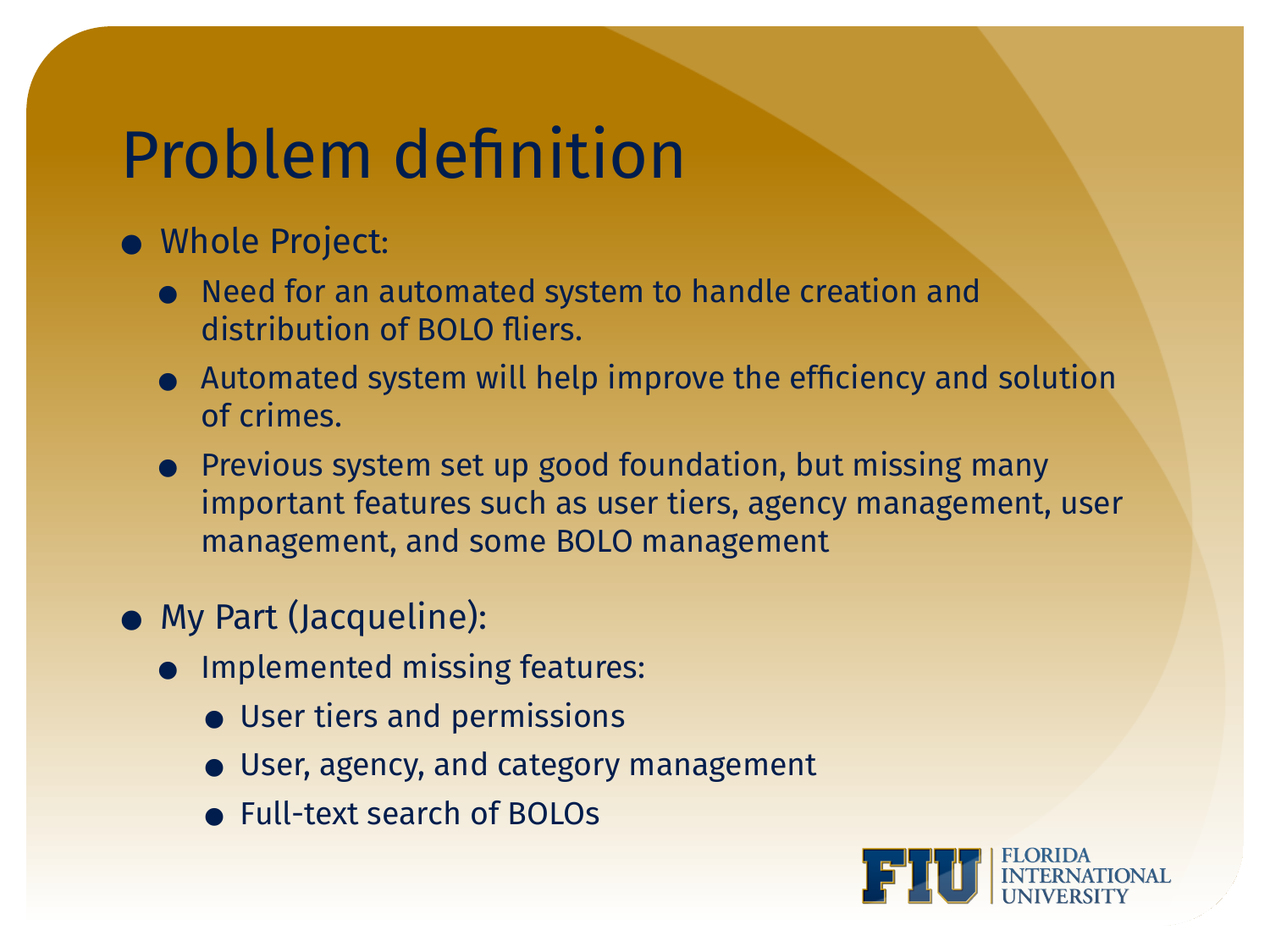

# Problem definition
Whole Project:
Need for an automated system to handle creation and distribution of BOLO fliers.
Automated system will help improve the efficiency and solution of crimes.
Previous system set up good foundation, but missing many important features such as user tiers, agency management, user management, and some BOLO management
My Part (Jacqueline):
Implemented missing features:
User tiers and permissions
User, agency, and category management
Full-text search of BOLOs